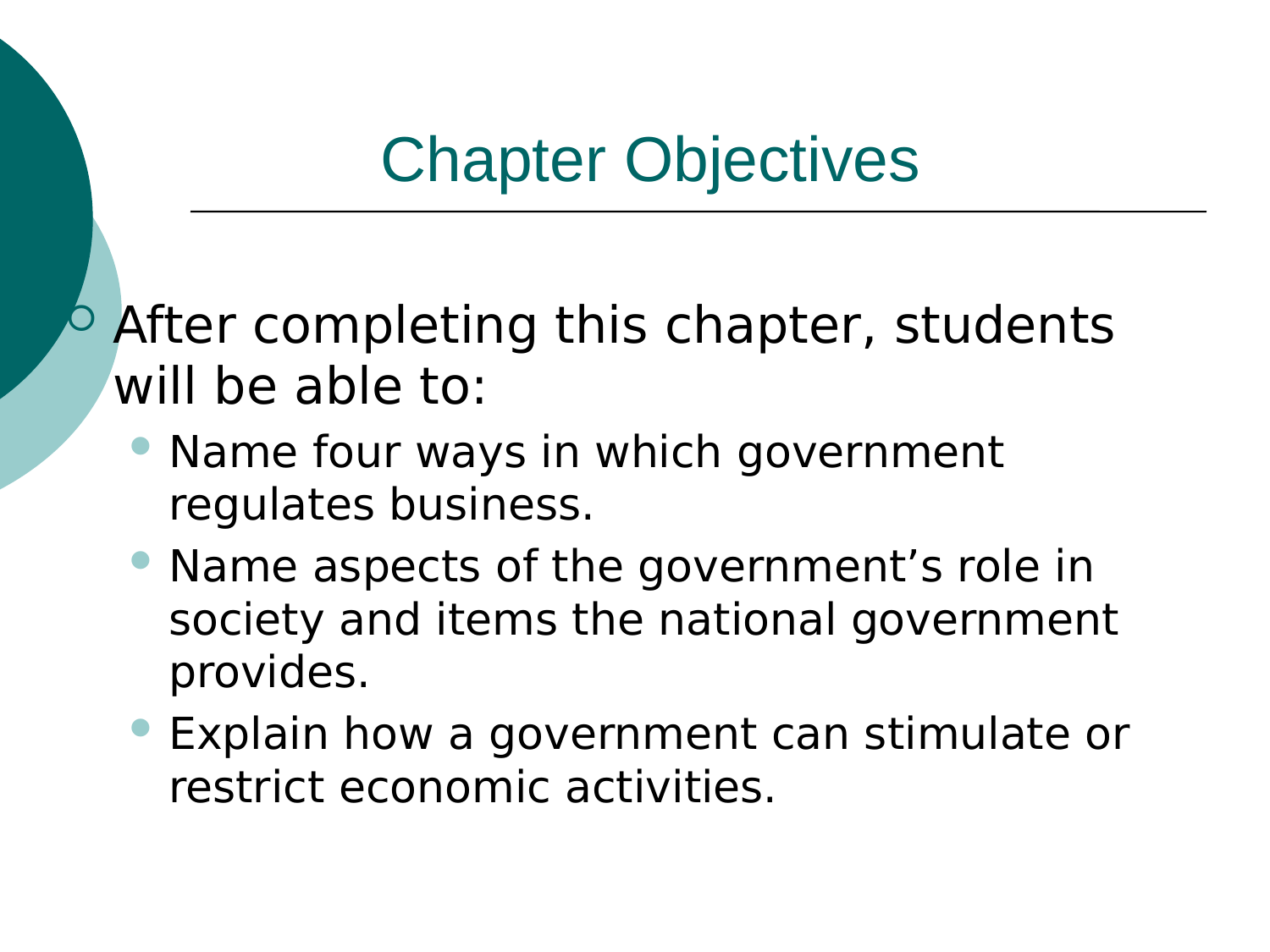

# Chapter Objectives
After completing this chapter, students will be able to:
Name four ways in which government regulates business.
Name aspects of the government’s role in society and items the national government provides.
Explain how a government can stimulate or restrict economic activities.